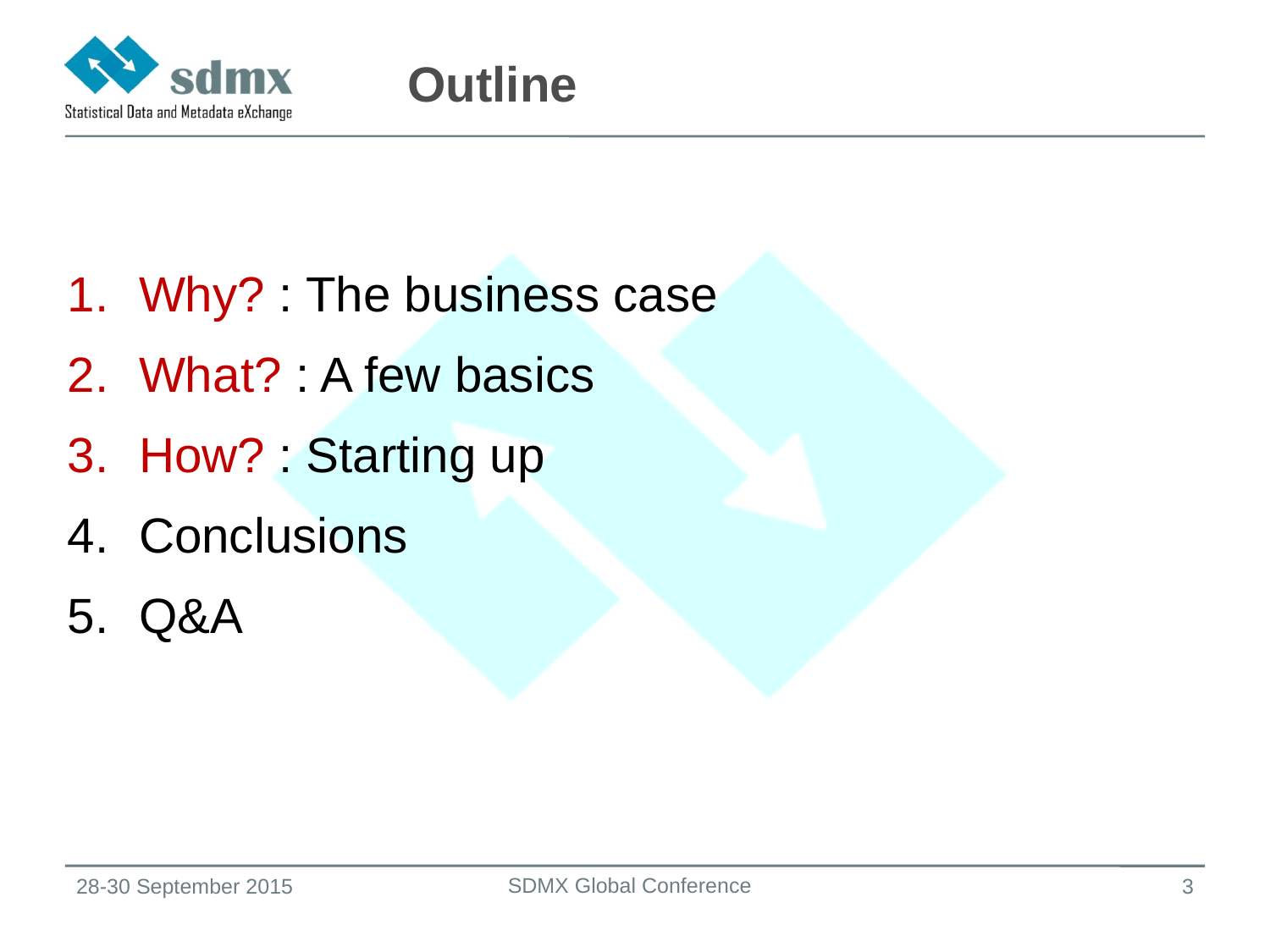

# Outline

Why? : The business case
What? : A few basics
How? : Starting up
Conclusions
Q&A
SDMX Global Conference
28-30 September 2015
3